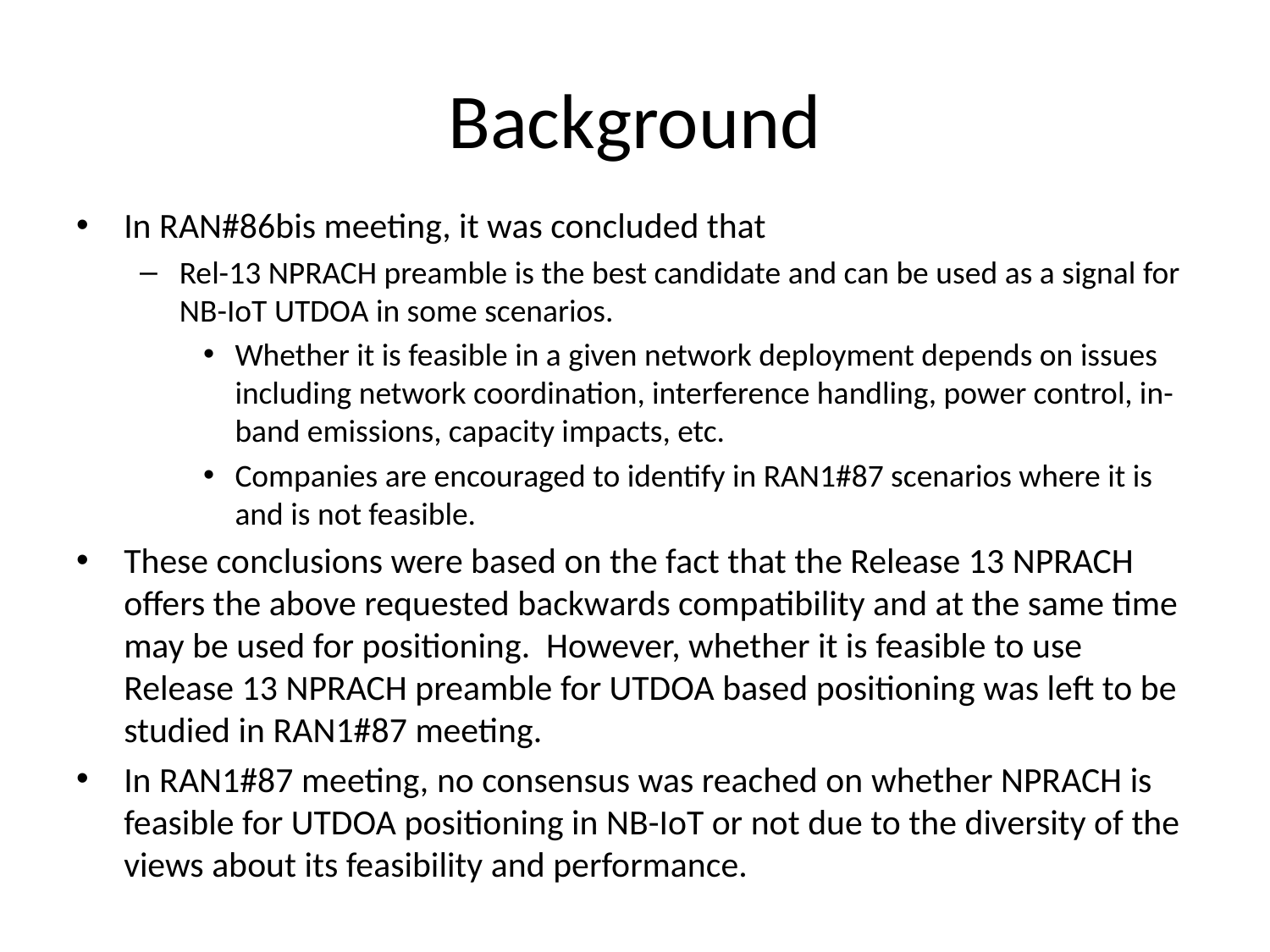

# Background
In RAN#86bis meeting, it was concluded that
Rel-13 NPRACH preamble is the best candidate and can be used as a signal for NB-IoT UTDOA in some scenarios.
Whether it is feasible in a given network deployment depends on issues including network coordination, interference handling, power control, in-band emissions, capacity impacts, etc.
Companies are encouraged to identify in RAN1#87 scenarios where it is and is not feasible.
These conclusions were based on the fact that the Release 13 NPRACH offers the above requested backwards compatibility and at the same time may be used for positioning.  However, whether it is feasible to use Release 13 NPRACH preamble for UTDOA based positioning was left to be studied in RAN1#87 meeting.
In RAN1#87 meeting, no consensus was reached on whether NPRACH is feasible for UTDOA positioning in NB-IoT or not due to the diversity of the views about its feasibility and performance.